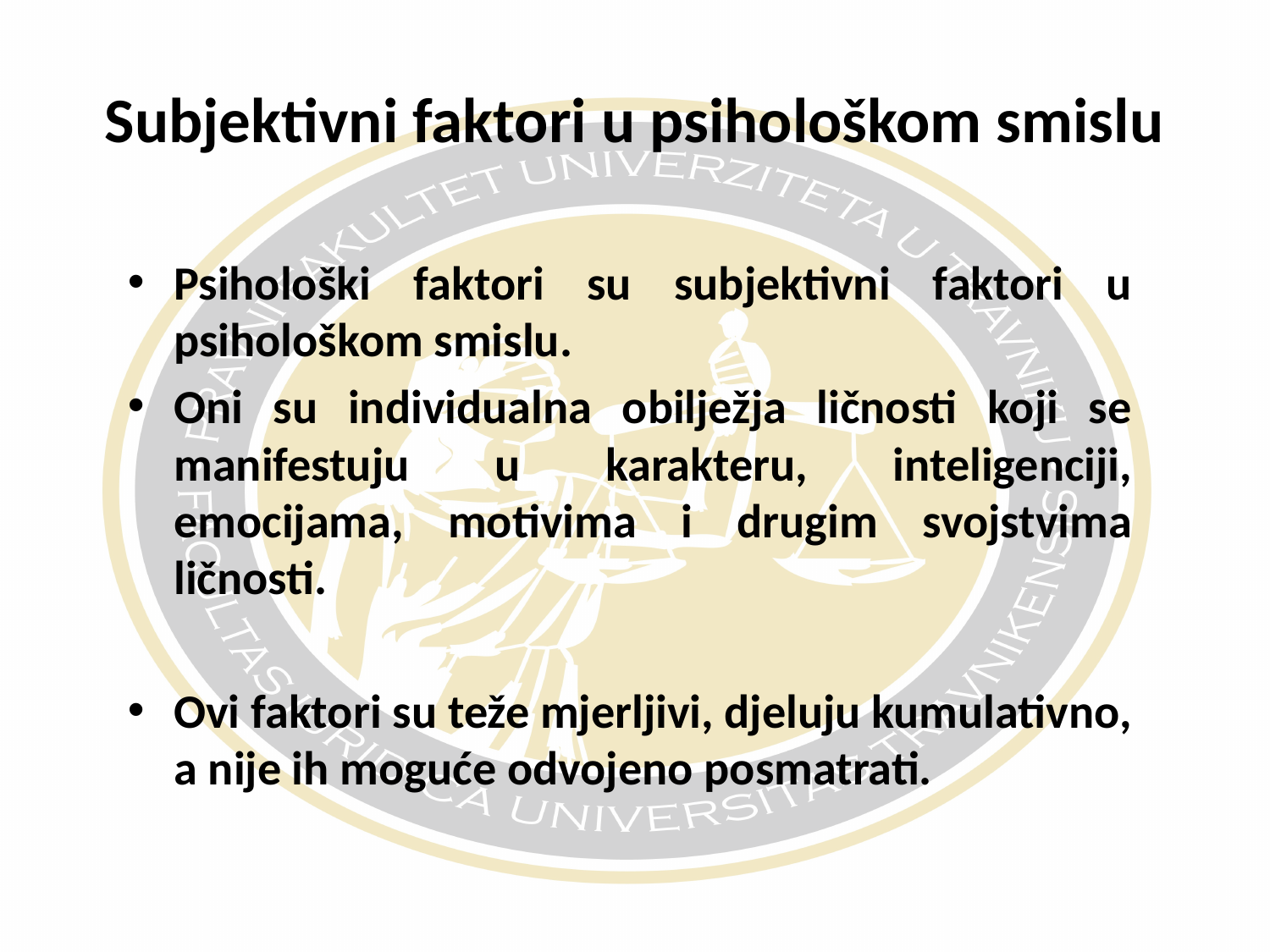

# Subjektivni faktori u psihološkom smislu
Psihološki faktori su subjektivni faktori u psihološkom smislu.
Oni su individualna obilježja ličnosti koji se manifestuju u karakteru, inteligenciji, emocijama, motivima i drugim svojstvima ličnosti.

Ovi faktori su teže mjerljivi, djeluju kumulativno, a nije ih moguće odvojeno posmatrati.